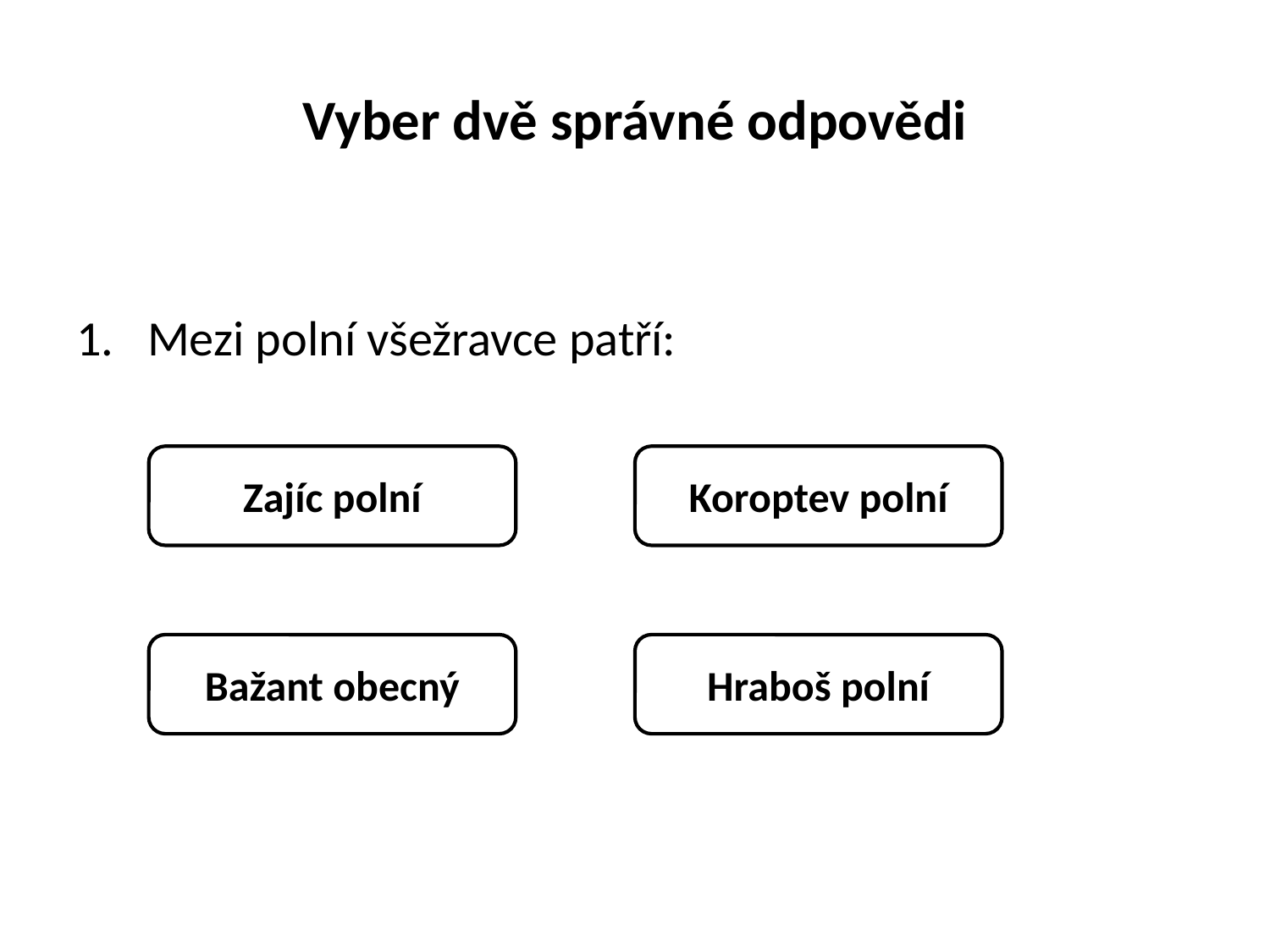

# Vyber dvě správné odpovědi

Mezi polní všežravce patří:

Zajíc polní
Koroptev polní
Bažant obecný
Hraboš polní